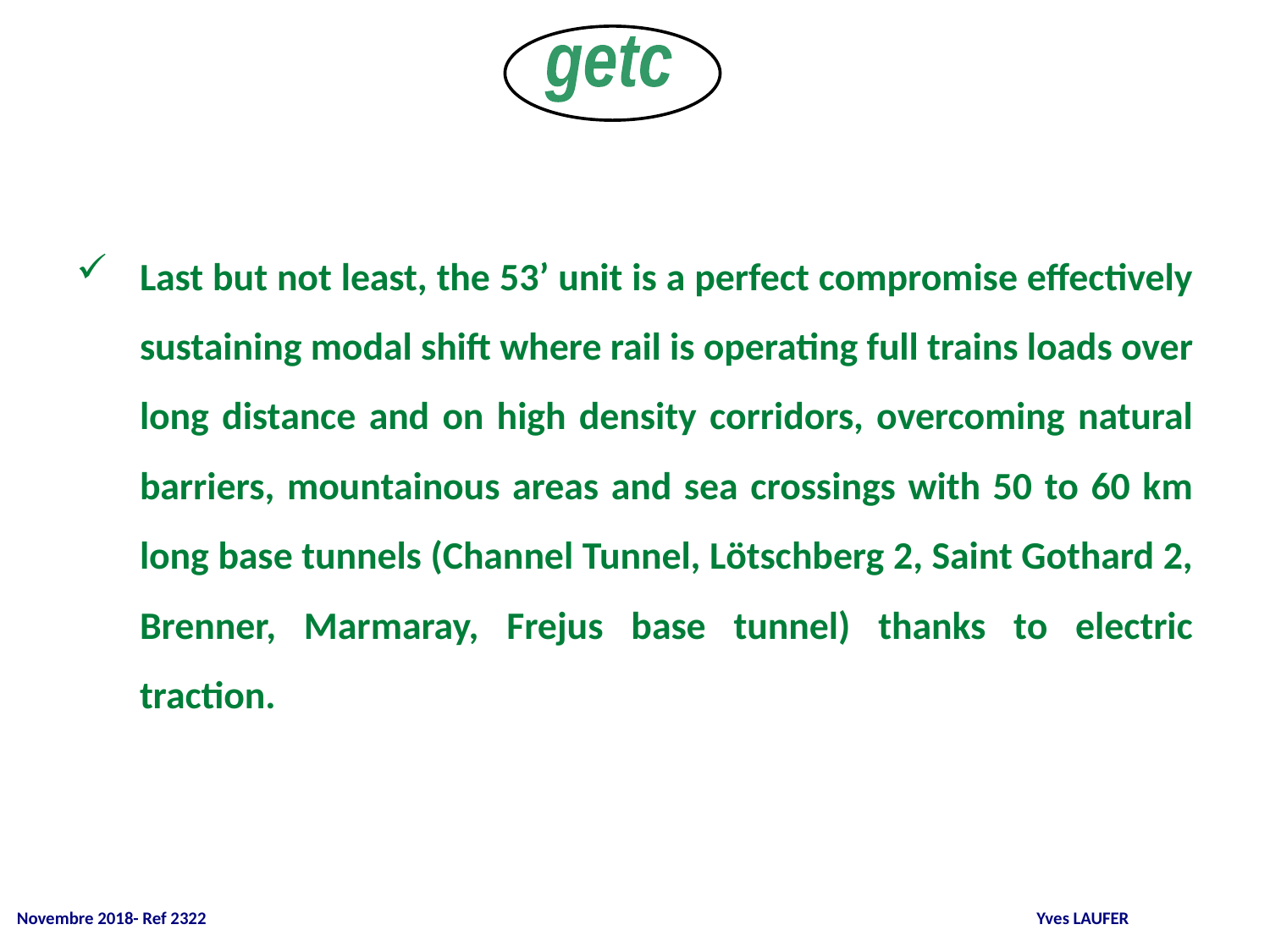

getc
Last but not least, the 53’ unit is a perfect compromise effectively sustaining modal shift where rail is operating full trains loads over long distance and on high density corridors, overcoming natural barriers, mountainous areas and sea crossings with 50 to 60 km long base tunnels (Channel Tunnel, Lötschberg 2, Saint Gothard 2, Brenner, Marmaray, Frejus base tunnel) thanks to electric traction.

 Novembre 2018- Ref 2322                                                                                                                       			  Yves LAUFER